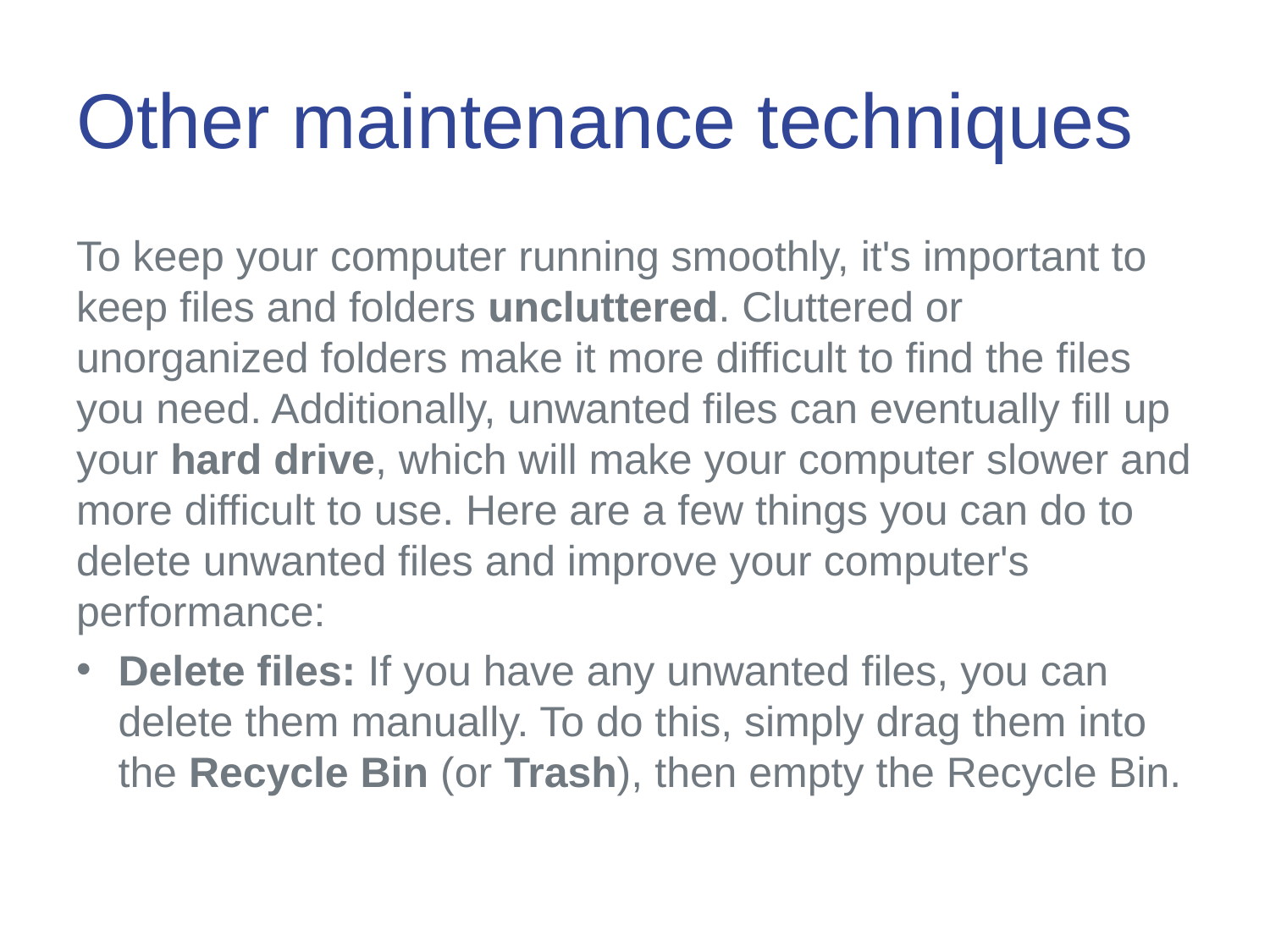

# Other maintenance techniques
To keep your computer running smoothly, it's important to keep files and folders uncluttered. Cluttered or unorganized folders make it more difficult to find the files you need. Additionally, unwanted files can eventually fill up your hard drive, which will make your computer slower and more difficult to use. Here are a few things you can do to delete unwanted files and improve your computer's performance:
Delete files: If you have any unwanted files, you can delete them manually. To do this, simply drag them into the Recycle Bin (or Trash), then empty the Recycle Bin.